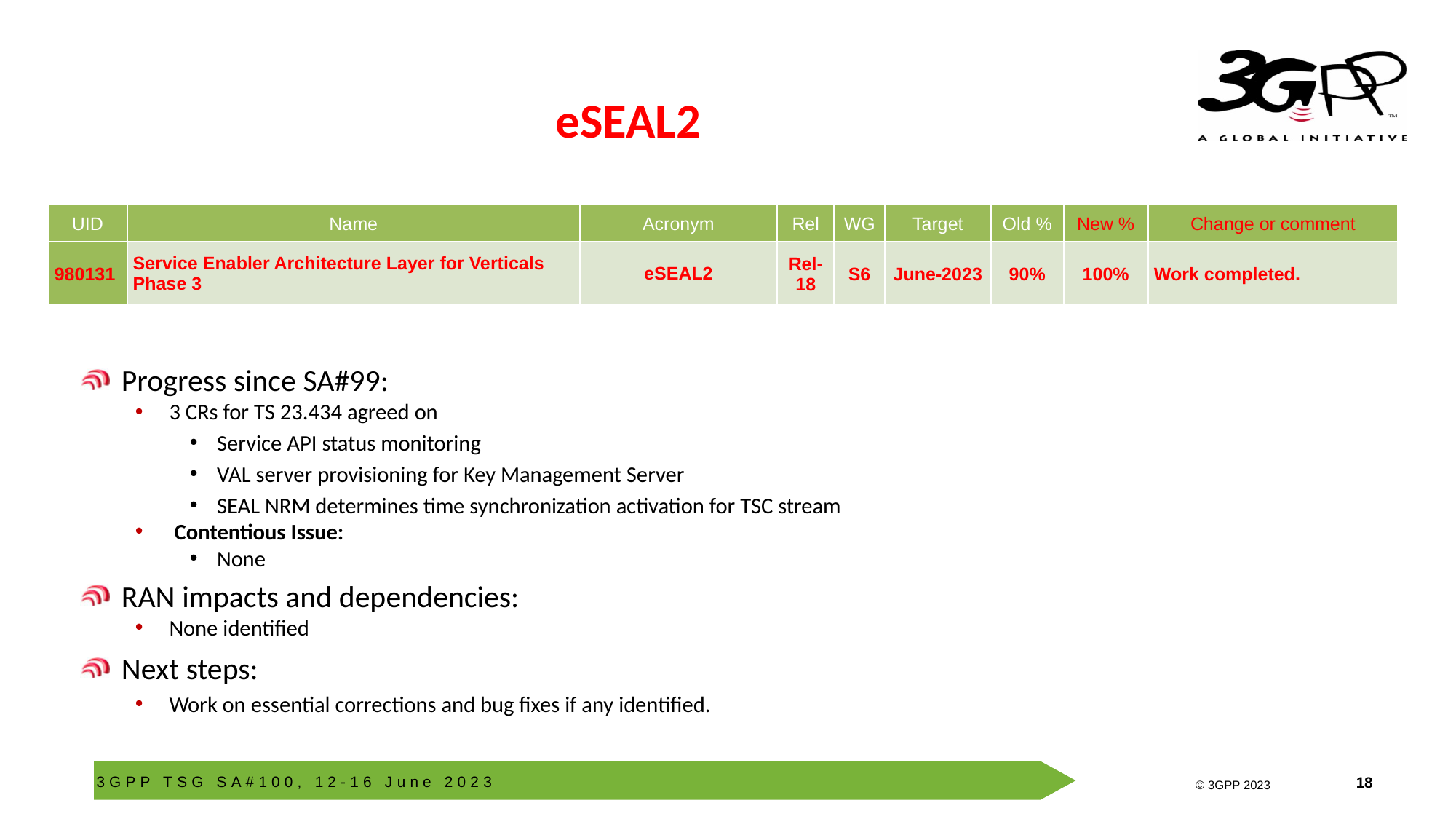

# eSEAL2
| UID | Name | Acronym | Rel | WG | Target | Old % | New % | Change or comment |
| --- | --- | --- | --- | --- | --- | --- | --- | --- |
| 980131 | Service Enabler Architecture Layer for Verticals Phase 3 | eSEAL2 | Rel-18 | S6 | June-2023 | 90% | 100% | Work completed. |
Progress since SA#99:
3 CRs for TS 23.434 agreed on
Service API status monitoring
VAL server provisioning for Key Management Server
SEAL NRM determines time synchronization activation for TSC stream
 Contentious Issue:
None
RAN impacts and dependencies:
None identified
Next steps:
Work on essential corrections and bug fixes if any identified.